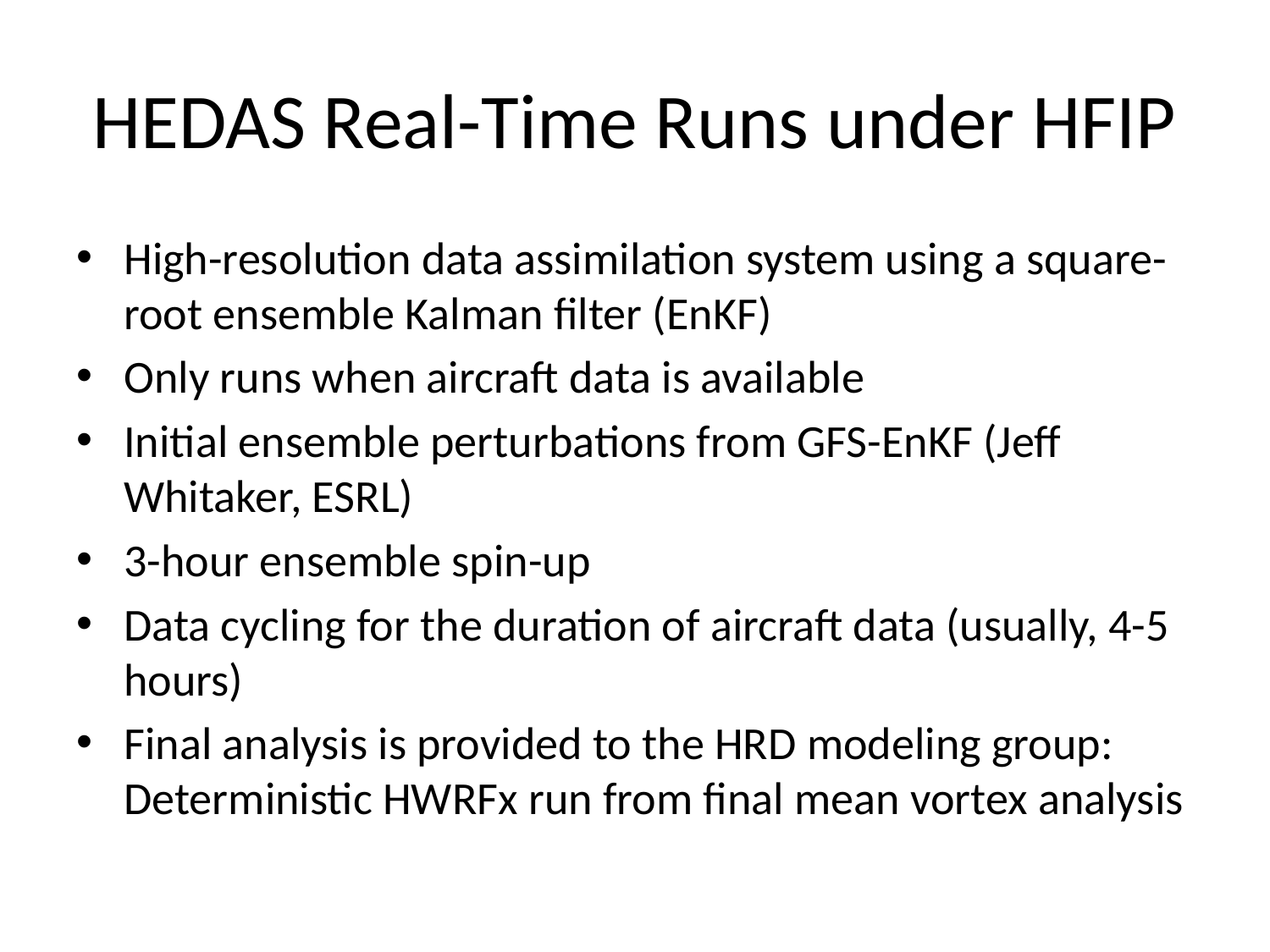

# HEDAS Real-Time Runs under HFIP
High-resolution data assimilation system using a square-root ensemble Kalman filter (EnKF)
Only runs when aircraft data is available
Initial ensemble perturbations from GFS-EnKF (Jeff Whitaker, ESRL)
3-hour ensemble spin-up
Data cycling for the duration of aircraft data (usually, 4-5 hours)
Final analysis is provided to the HRD modeling group: Deterministic HWRFx run from final mean vortex analysis